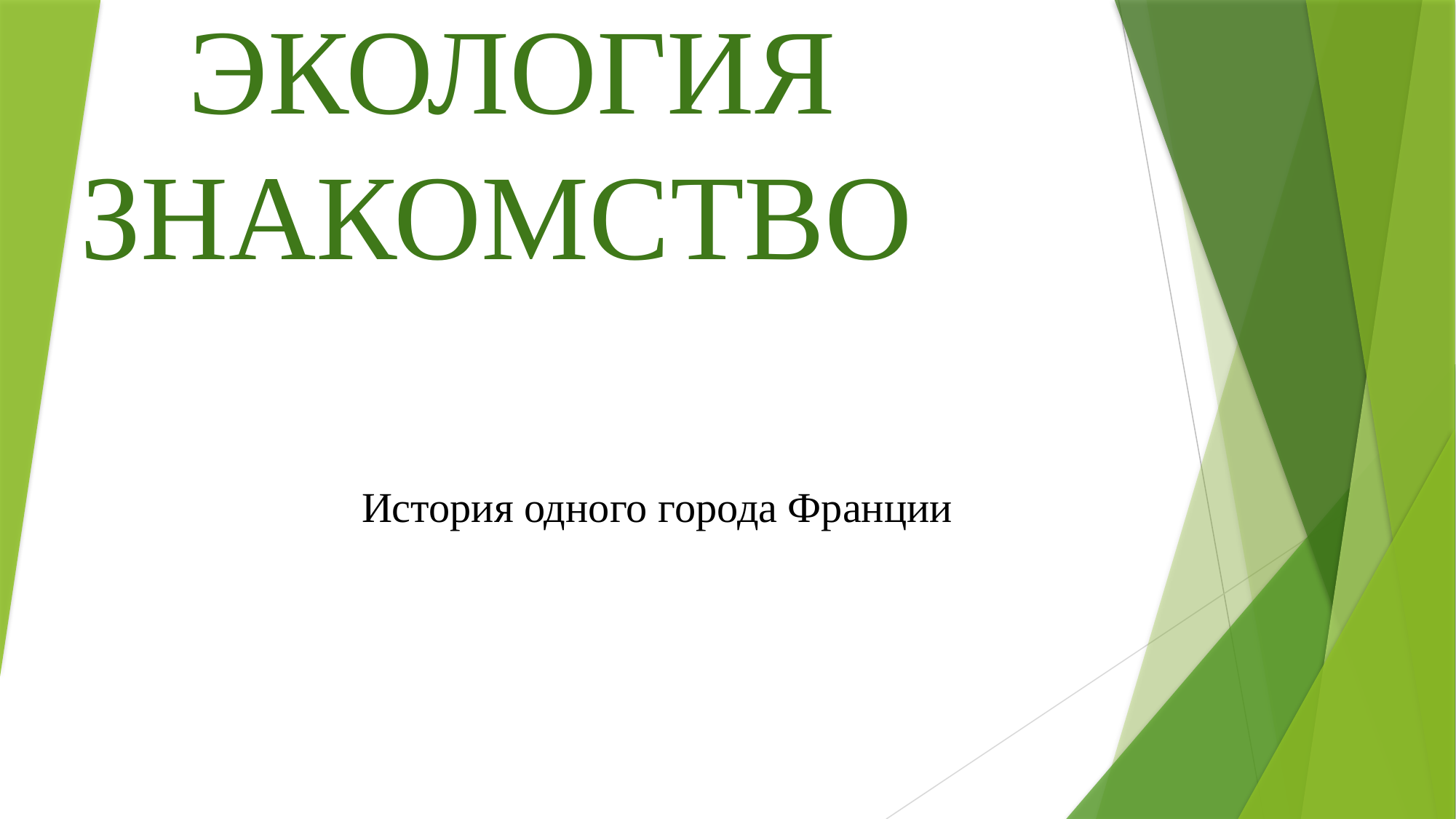

# ЭКОЛОГИЯ ЗНАКОМСТВО
История одного города Франции